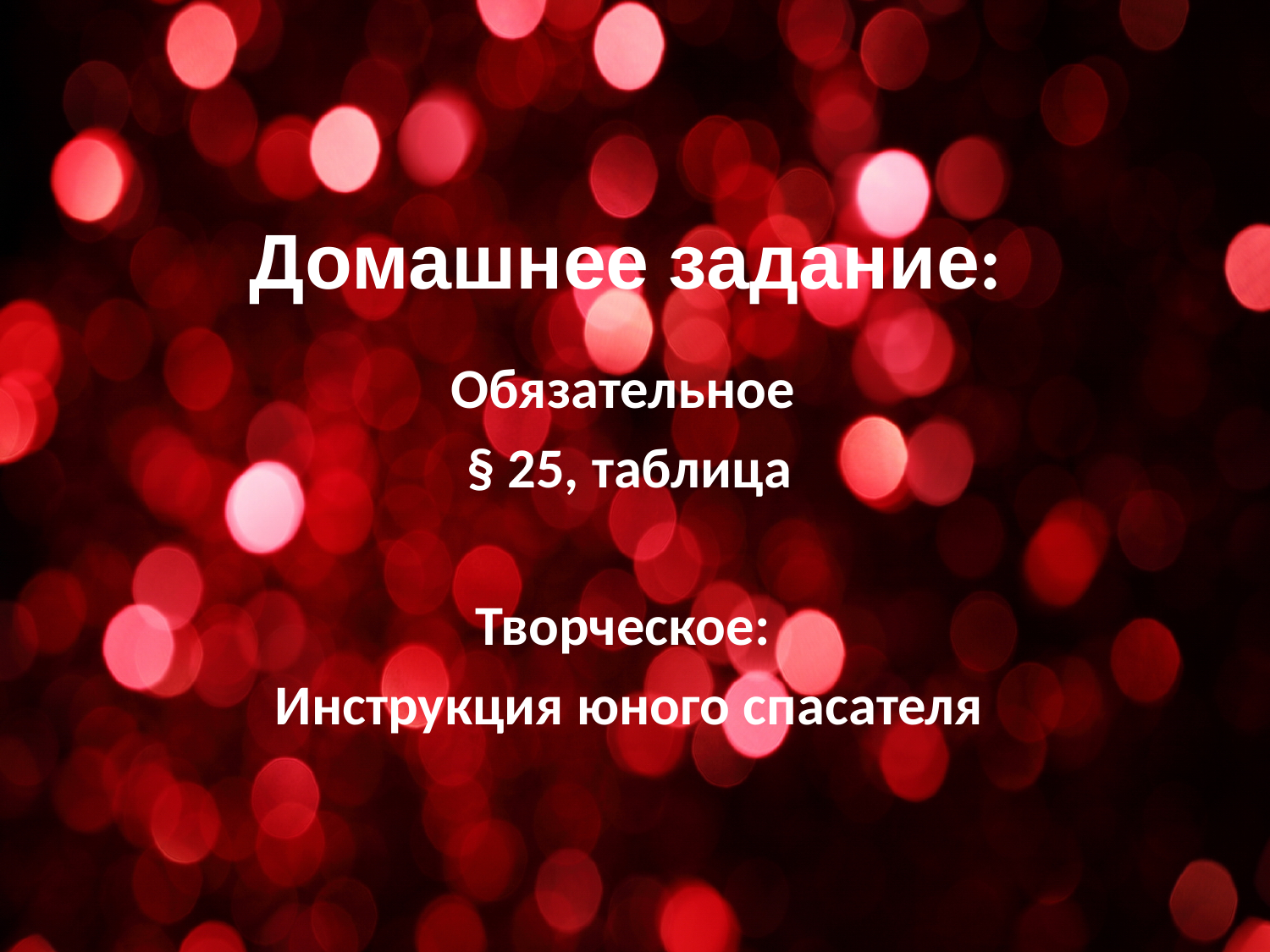

# Домашнее задание:
Обязательное
§ 25, таблица

Творческое:
Инструкция юного спасателя